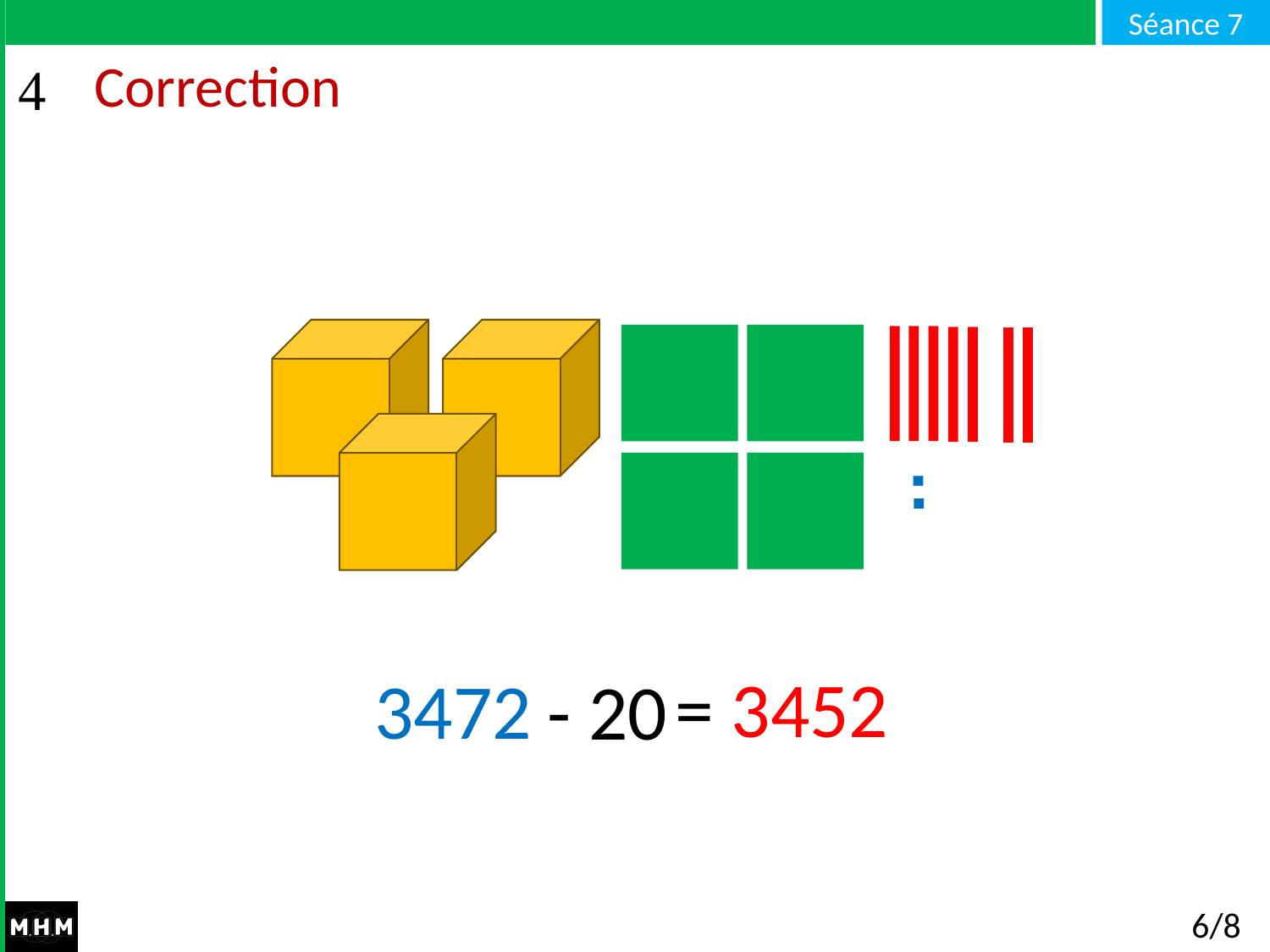

# Correction

= 3452
3472
- 20
6/8